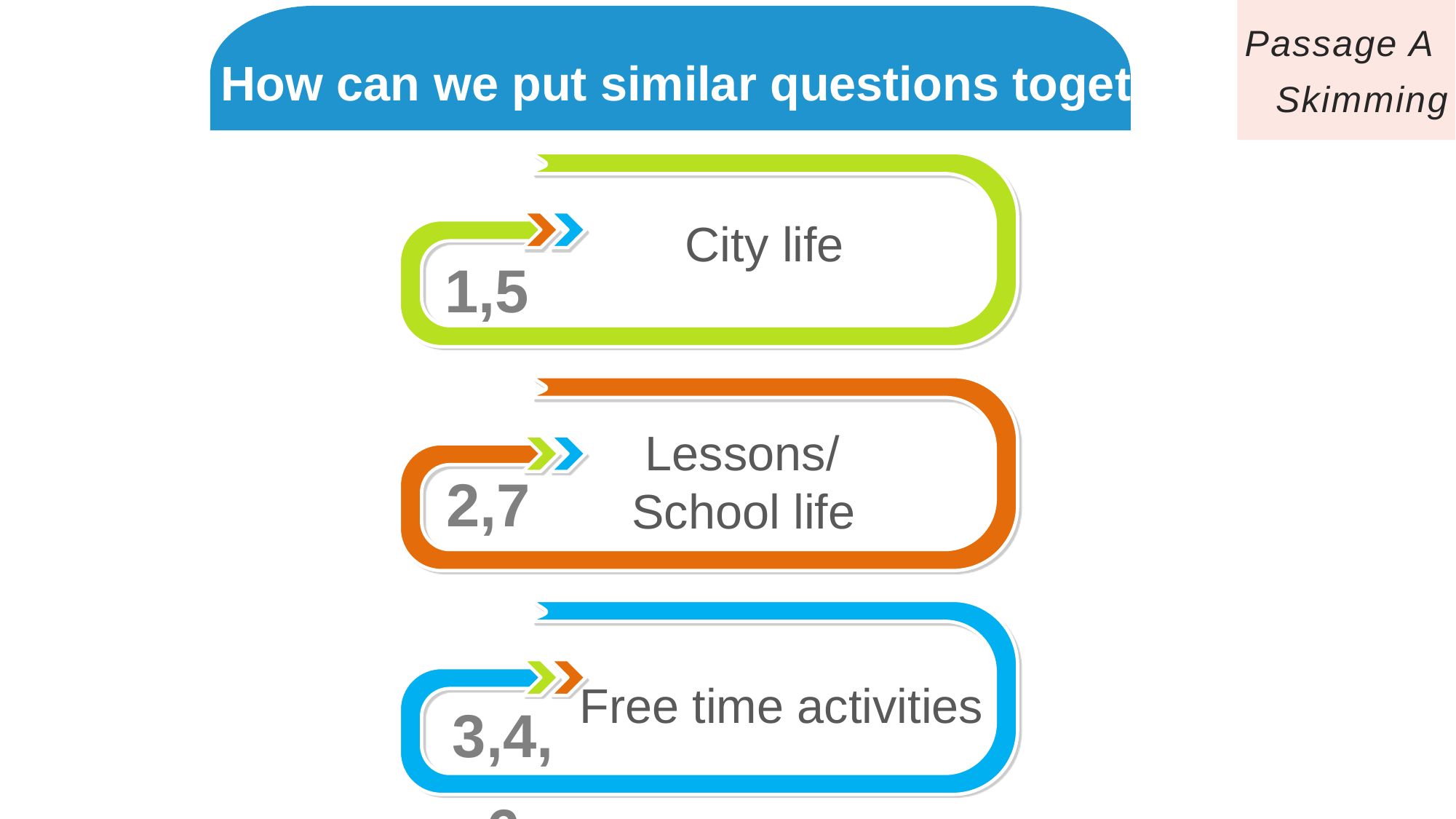

Passage A
Skimming

How can we put similar questions together?

City life

1,5

 Lessons/
School life

2,7

3,4,6
Free time activities